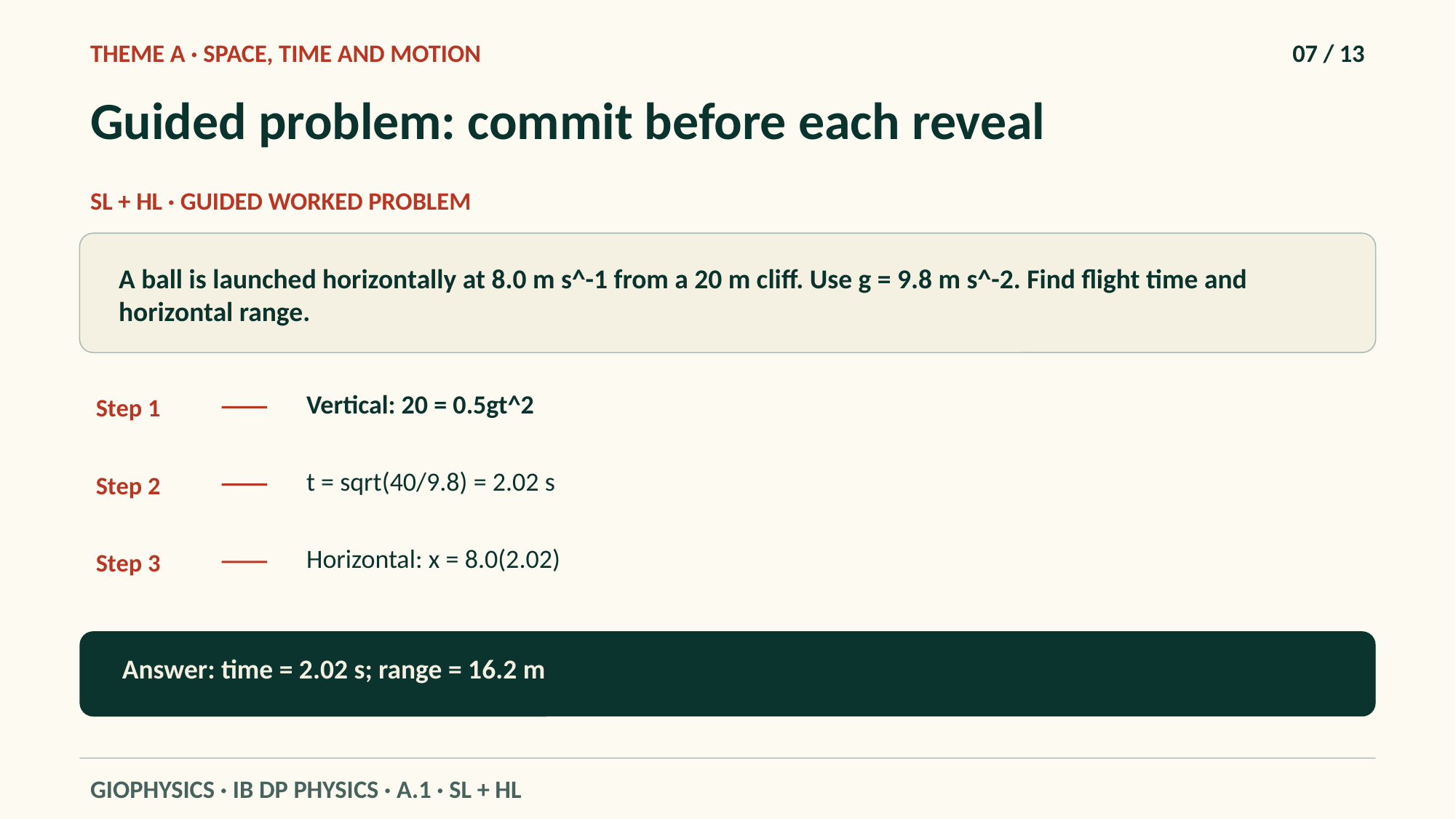

THEME A · SPACE, TIME AND MOTION
07 / 13
Guided problem: commit before each reveal
SL + HL · GUIDED WORKED PROBLEM

A ball is launched horizontally at 8.0 m s^-1 from a 20 m cliff. Use g = 9.8 m s^-2. Find flight time and horizontal range.
Vertical: 20 = 0.5gt^2
Step 1

t = sqrt(40/9.8) = 2.02 s
Step 2

Horizontal: x = 8.0(2.02)
Step 3

Answer: time = 2.02 s; range = 16.2 m

GIOPHYSICS · IB DP PHYSICS · A.1 · SL + HL